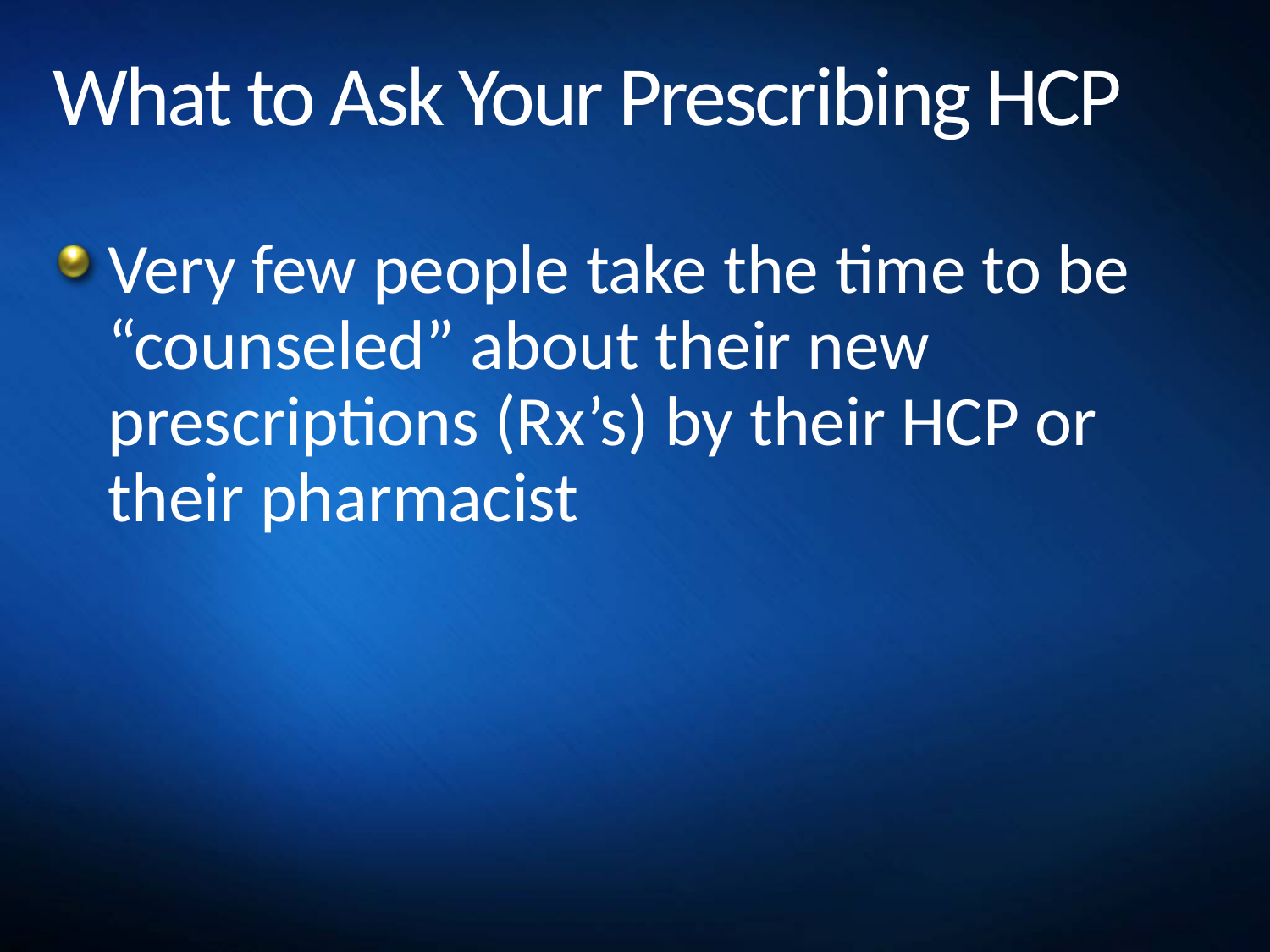

# What to Ask Your Prescribing HCP
Very few people take the time to be “counseled” about their new prescriptions (Rx’s) by their HCP or their pharmacist